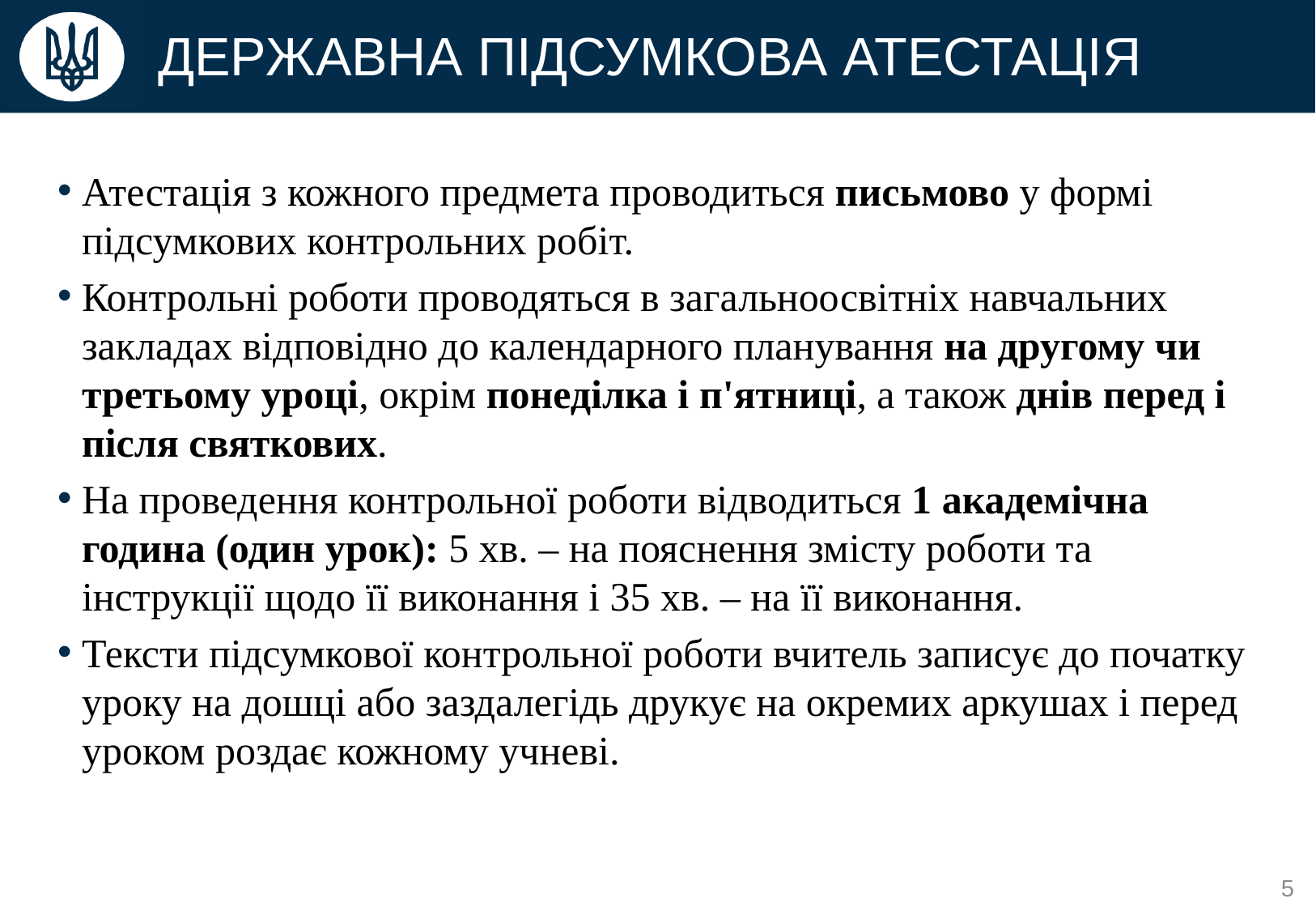

# ДЕРЖАВНА ПІДСУМКОВА АТЕСТАЦІЯ
Атестація з кожного предмета проводиться письмово у формі підсумкових контрольних робіт.
Контрольні роботи проводяться в загальноосвітніх навчальних закладах відповідно до календарного планування на другому чи третьому уроці, окрім понеділка і п'ятниці, а також днів перед і після святкових.
На проведення контрольної роботи відводиться 1 академічна година (один урок): 5 хв. – на пояснення змісту роботи та інструкції щодо її виконання і 35 хв. – на її виконання.
Тексти підсумкової контрольної роботи вчитель записує до початку уроку на дошці або заздалегідь друкує на окремих аркушах і перед уроком роздає кожному учневі.

5